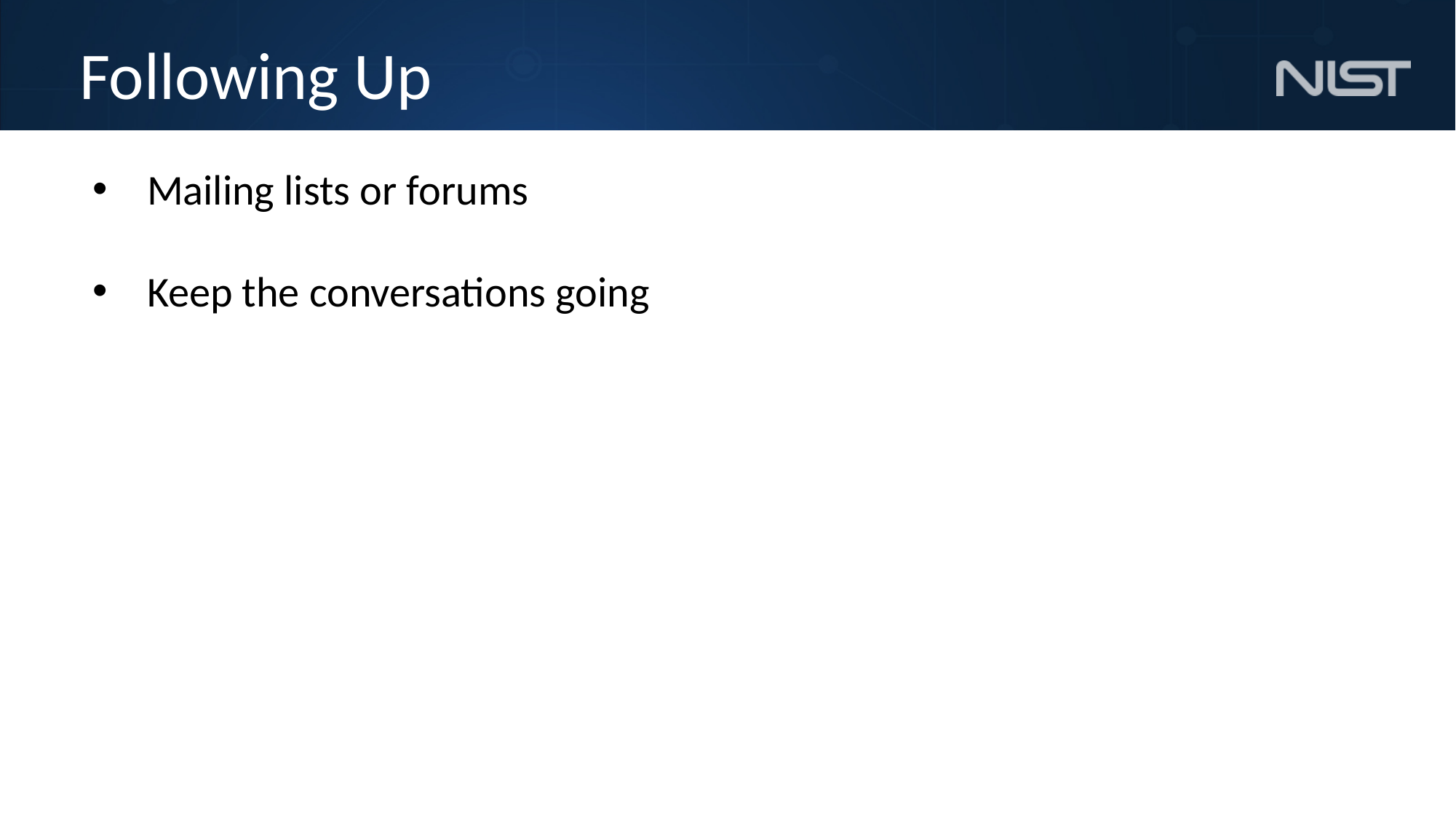

# Following Up
Mailing lists or forums
Keep the conversations going